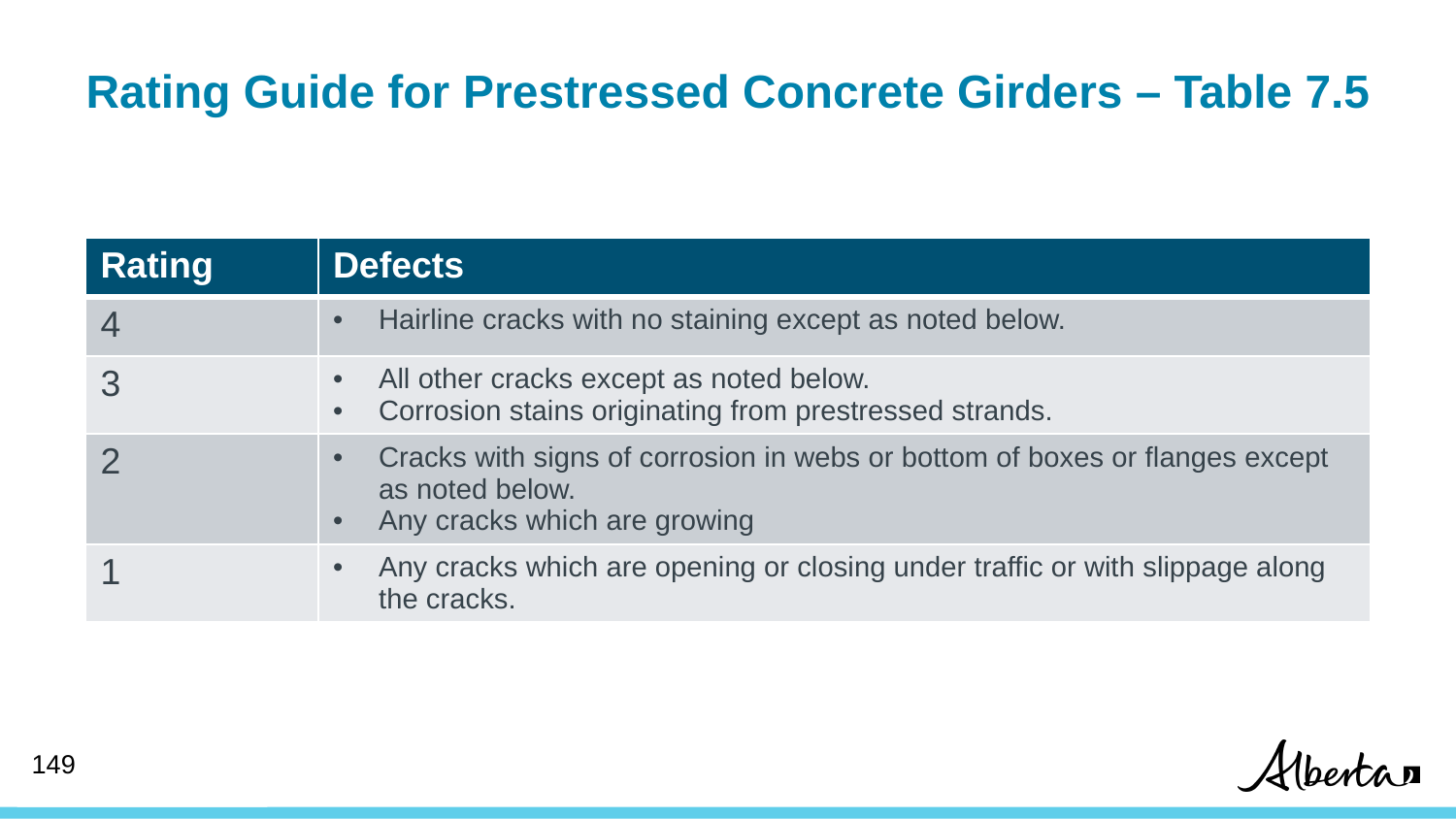

# Rating Guide for Prestressed Concrete Girders – Table 7.5

| Rating | Defects |
| --- | --- |
| 4 | Hairline cracks with no staining except as noted below. |
| 3 | All other cracks except as noted below. Corrosion stains originating from prestressed strands. |
| 2 | Cracks with signs of corrosion in webs or bottom of boxes or flanges except as noted below. Any cracks which are growing |
| 1 | Any cracks which are opening or closing under traffic or with slippage along the cracks. |
149